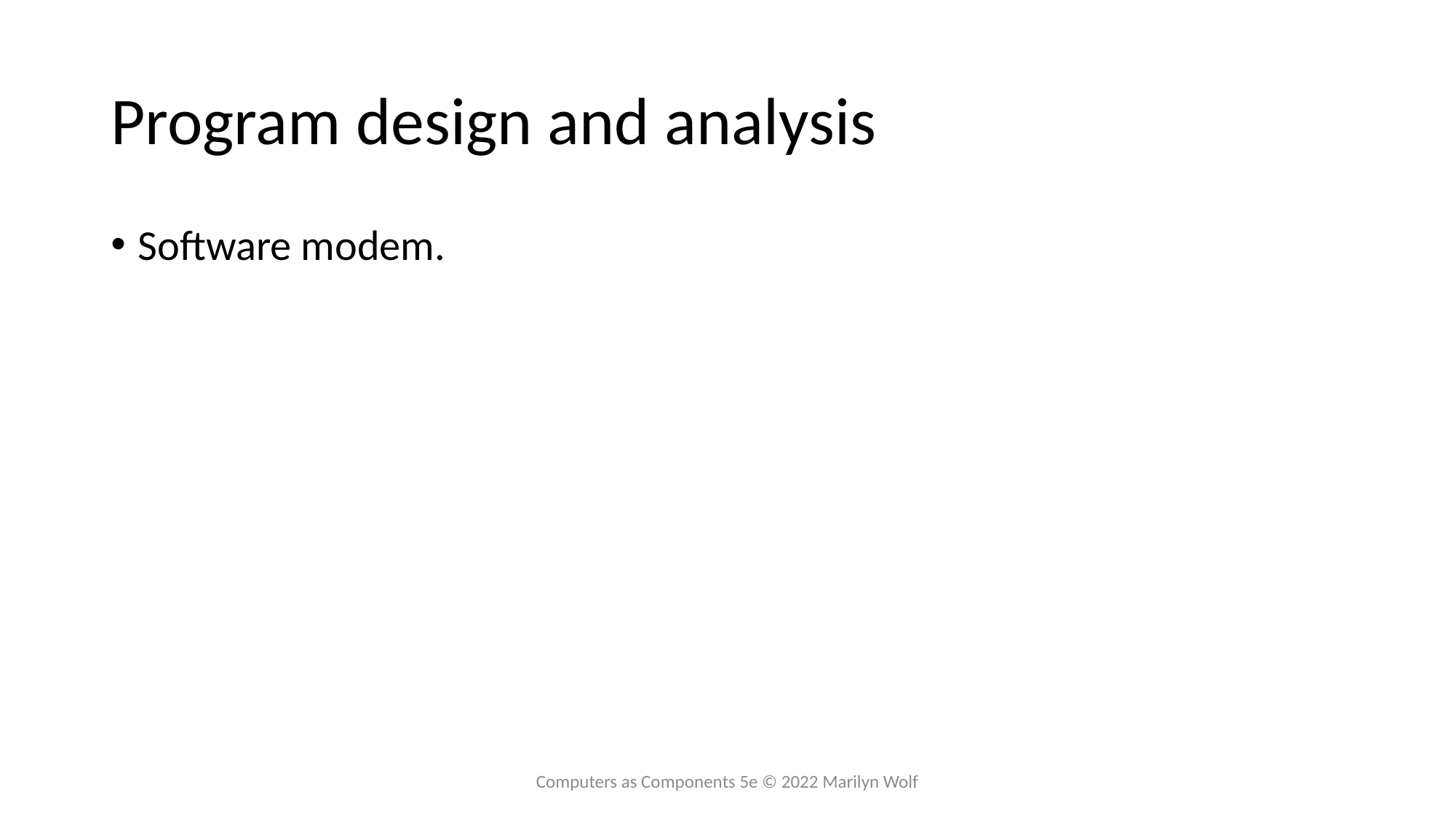

# Program design and analysis
Software modem.
Computers as Components 5e © 2022 Marilyn Wolf